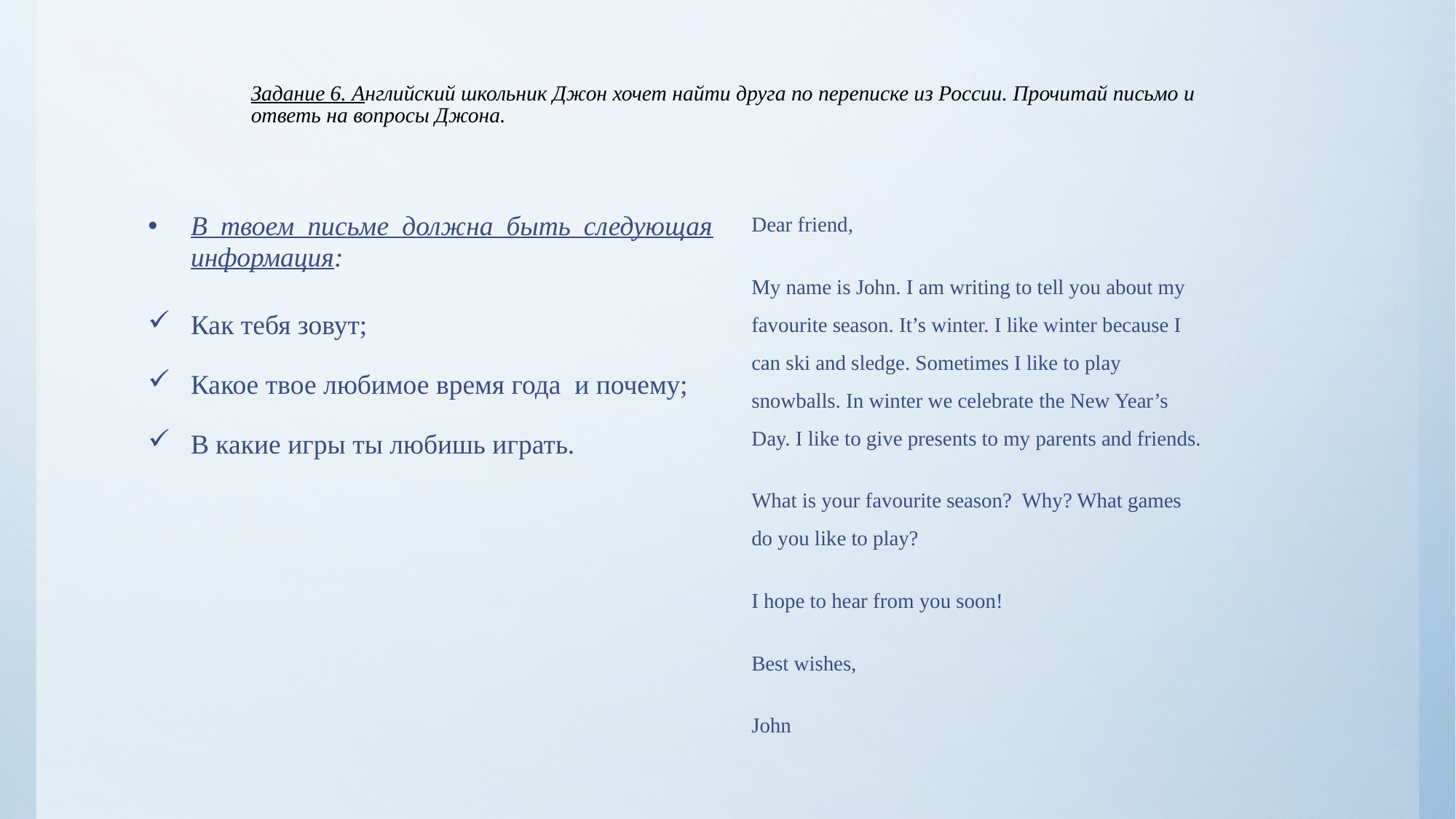

# Задание 6. Английский школьник Джон хочет найти друга по переписке из России. Прочитай письмо и ответь на вопросы Джона.
Dear friend,
My name is John. I am writing to tell you about my favourite season. It’s winter. I like winter because I can ski and sledge. Sometimes I like to play snowballs. In winter we celebrate the New Year’s Day. I like to give presents to my parents and friends.
What is your favourite season?  Why? What games do you like to play?
I hope to hear from you soon!
Best wishes,
John

В твоем письме должна быть следующая информация:
Как тебя зовут;
Какое твое любимое время года  и почему;
В какие игры ты любишь играть.